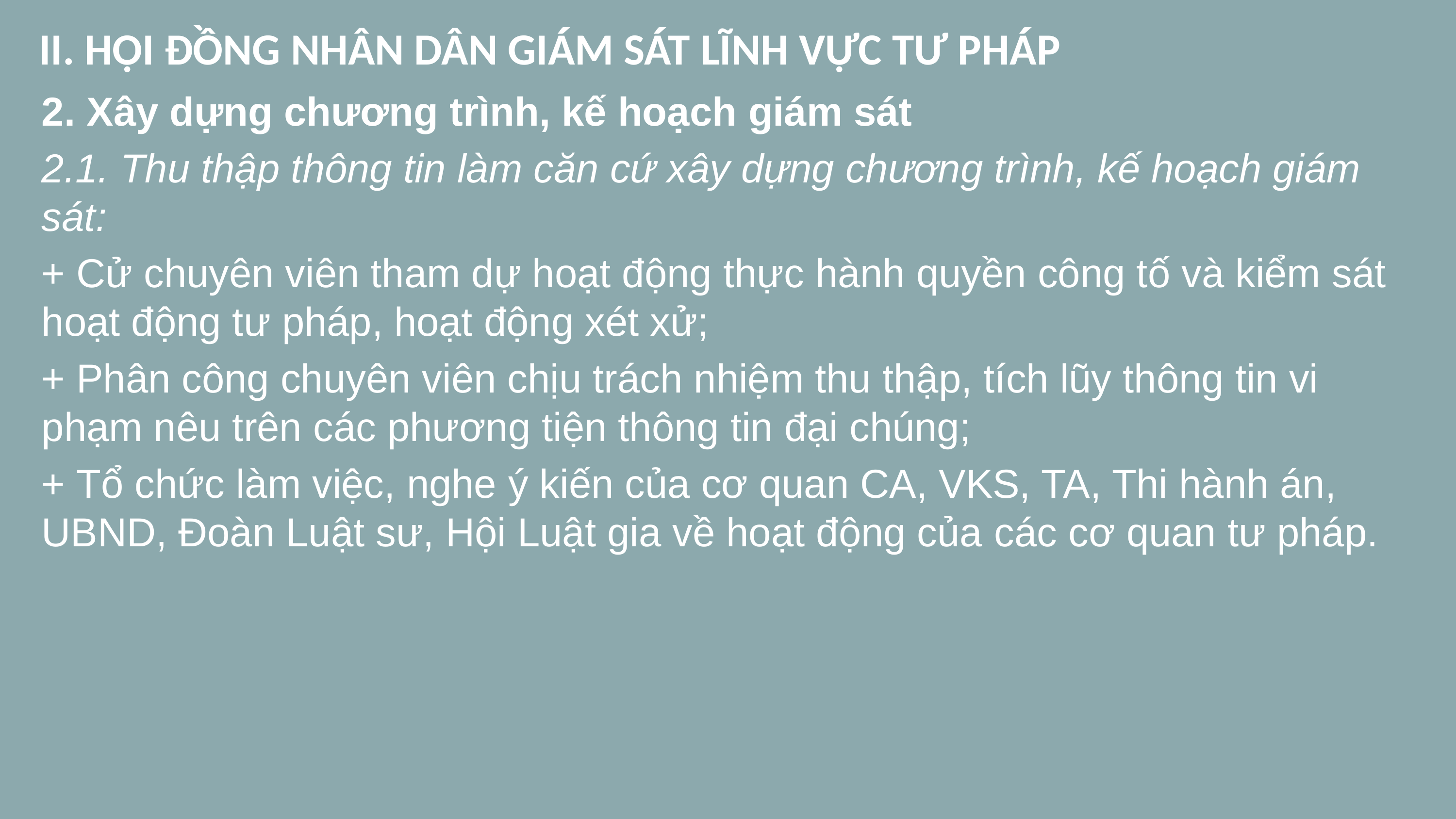

# II. HỘI ĐỒNG NHÂN DÂN GIÁM SÁT LĨNH VỰC TƯ PHÁP
2. Xây dựng chương trình, kế hoạch giám sát
2.1. Thu thập thông tin làm căn cứ xây dựng chương trình, kế hoạch giám sát:
+ Cử chuyên viên tham dự hoạt động thực hành quyền công tố và kiểm sát hoạt động tư pháp, hoạt động xét xử;
+ Phân công chuyên viên chịu trách nhiệm thu thập, tích lũy thông tin vi phạm nêu trên các phương tiện thông tin đại chúng;
+ Tổ chức làm việc, nghe ý kiến của cơ quan CA, VKS, TA, Thi hành án, UBND, Đoàn Luật sư, Hội Luật gia về hoạt động của các cơ quan tư pháp.